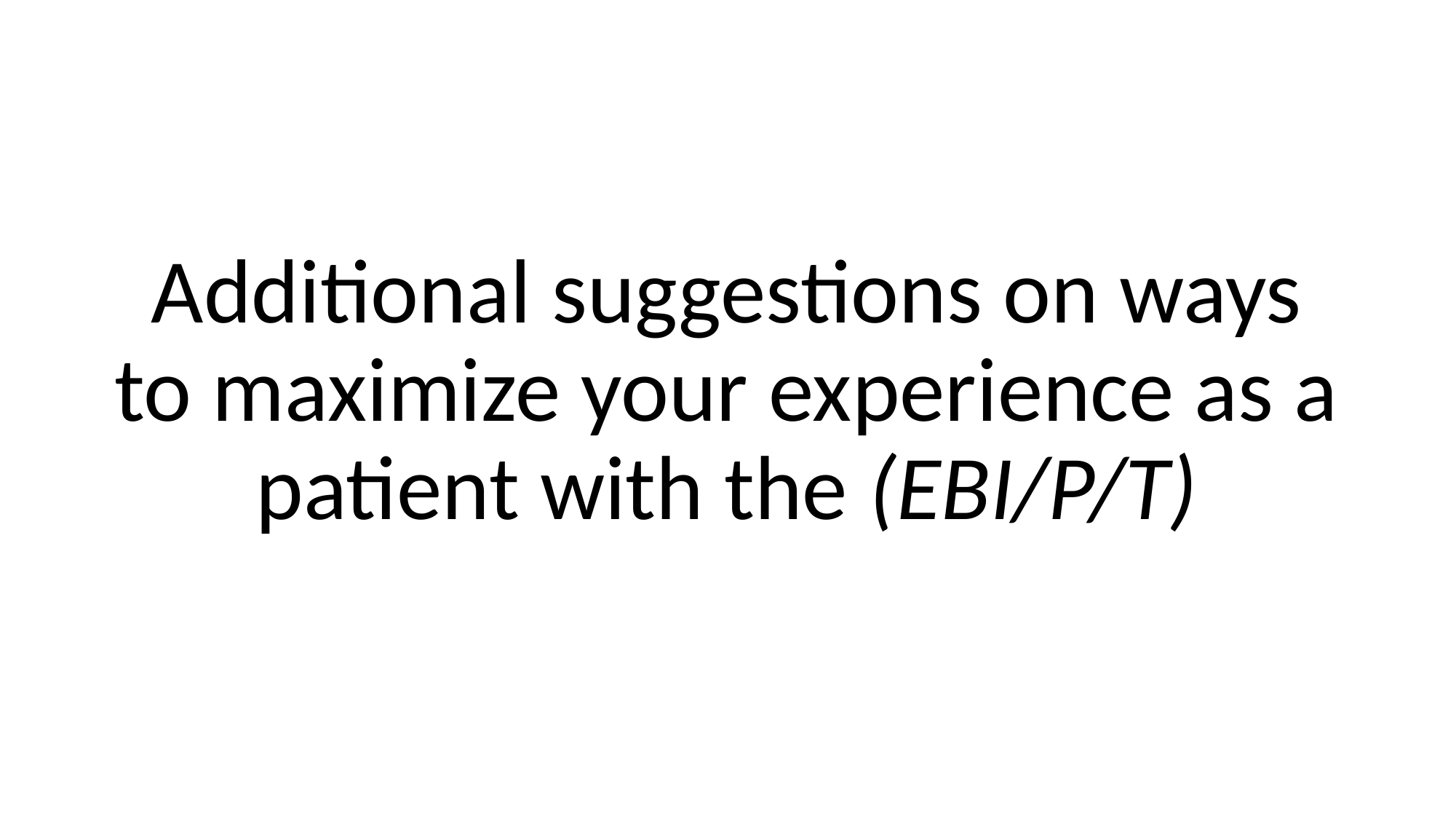

# Additional suggestions on ways to maximize your experience as a patient with the (EBI/P/T)